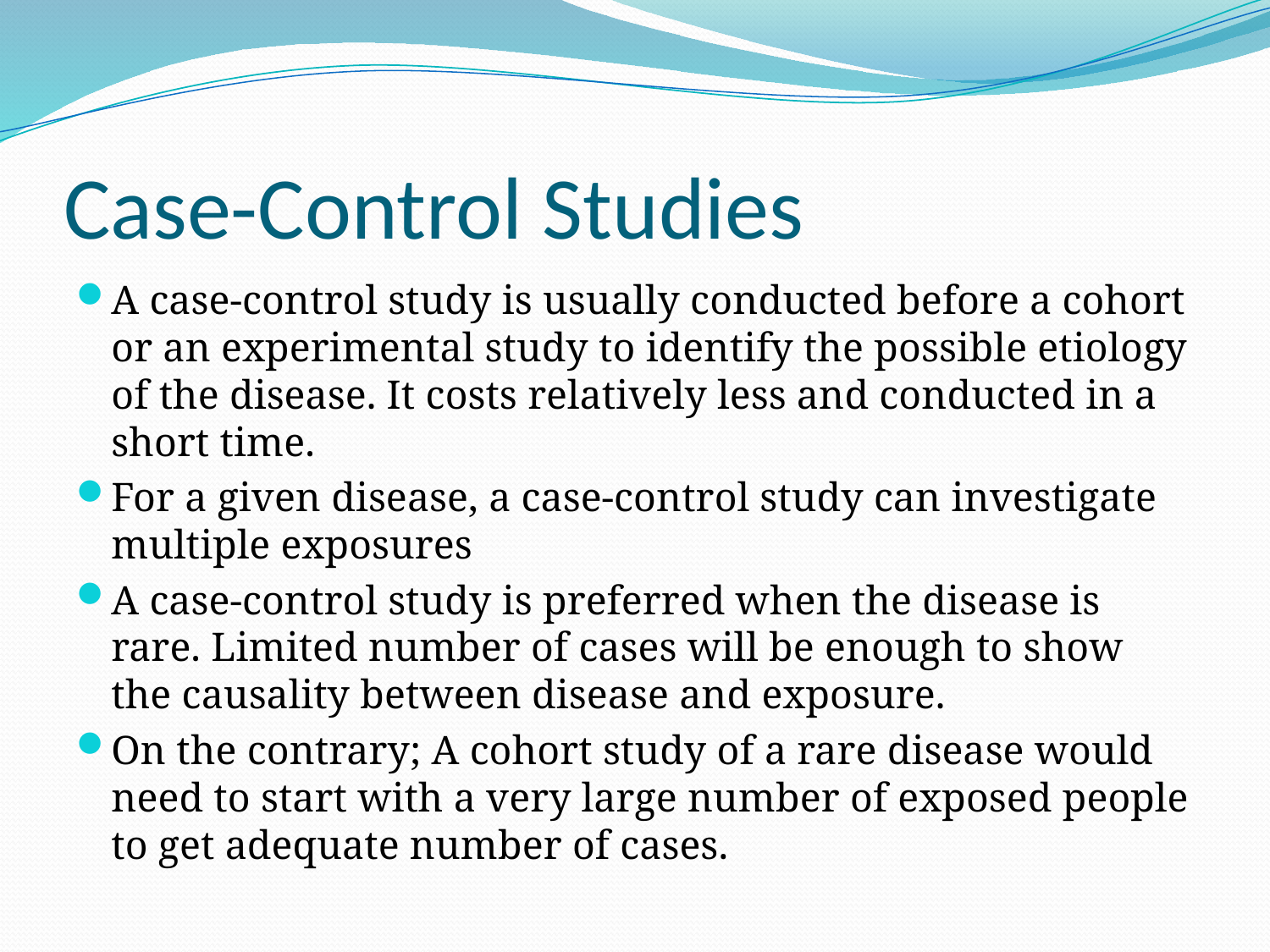

# Case-Control Studies
A case-control study is usually conducted before a cohort or an experimental study to identify the possible etiology of the disease. It costs relatively less and conducted in a short time.
For a given disease, a case-control study can investigate multiple exposures
A case-control study is preferred when the disease is rare. Limited number of cases will be enough to show the causality between disease and exposure.
On the contrary; A cohort study of a rare disease would need to start with a very large number of exposed people to get adequate number of cases.